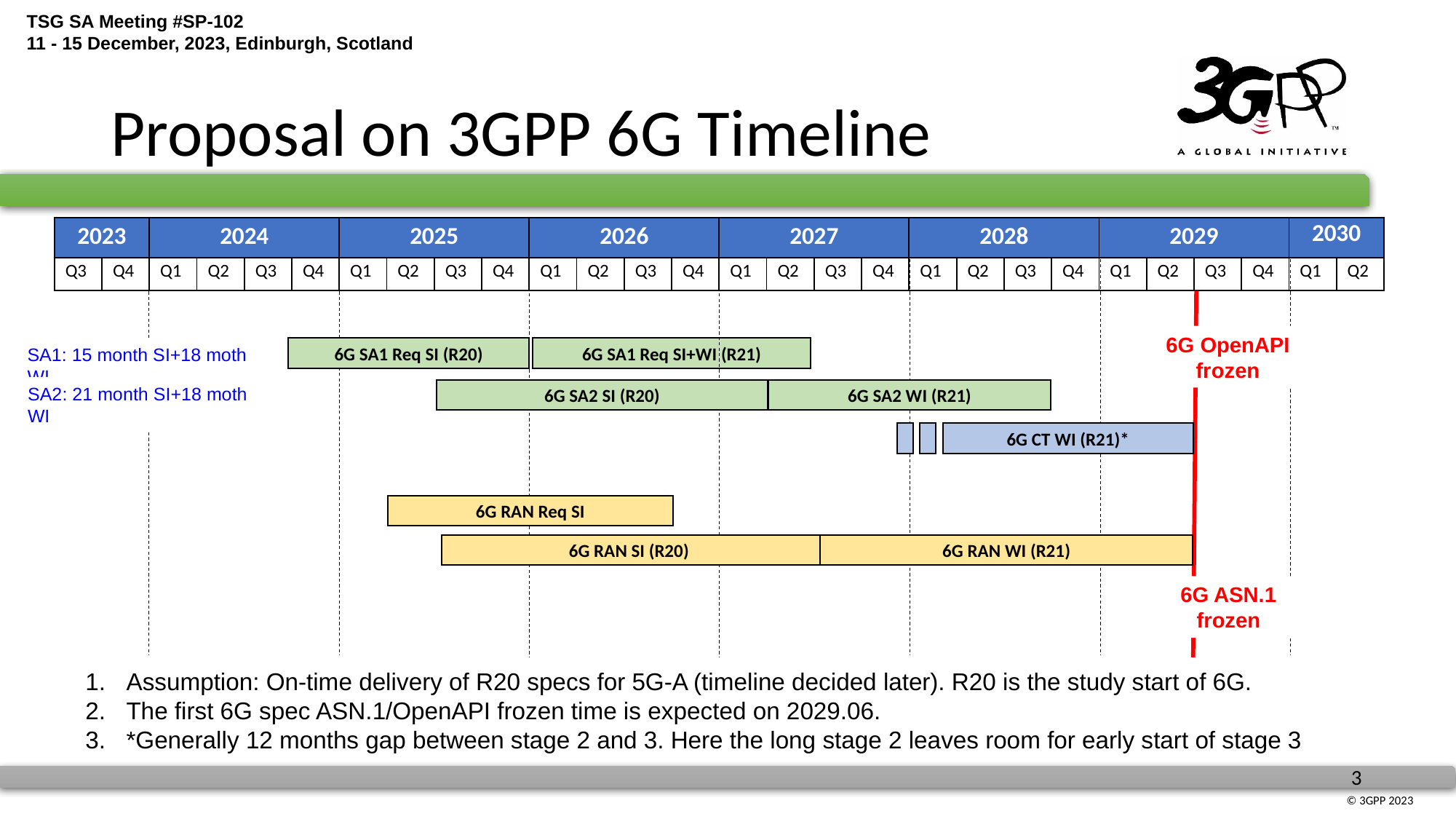

# Proposal on 3GPP 6G Timeline
| 2023 |  | 2024 |  |  |  | 2025 |  |  |  | 2026 |  |  |  | 2027 |  |  |  | 2028 |  |  |  | 2029 |  |  |  | 2030 |  |
| --- | --- | --- | --- | --- | --- | --- | --- | --- | --- | --- | --- | --- | --- | --- | --- | --- | --- | --- | --- | --- | --- | --- | --- | --- | --- | --- | --- |
| Q3 | Q4 | Q1 | Q2 | Q3 | Q4 | Q1 | Q2 | Q3 | Q4 | Q1 | Q2 | Q3 | Q4 | Q1 | Q2 | Q3 | Q4 | Q1 | Q2 | Q3 | Q4 | Q1 | Q2 | Q3 | Q4 | Q1 | Q2 |
6G OpenAPI frozen
SA1: 15 month SI+18 moth WI
6G SA1 Req SI (R20)
6G SA1 Req SI+WI (R21)
SA2: 21 month SI+18 moth WI
6G SA2 SI (R20)
6G SA2 WI (R21)

6G CT WI (R21)*
6G RAN Req SI
6G RAN SI (R20)
6G RAN WI (R21)
6G ASN.1 frozen
Assumption: On-time delivery of R20 specs for 5G-A (timeline decided later). R20 is the study start of 6G.
The first 6G spec ASN.1/OpenAPI frozen time is expected on 2029.06.
*Generally 12 months gap between stage 2 and 3. Here the long stage 2 leaves room for early start of stage 3